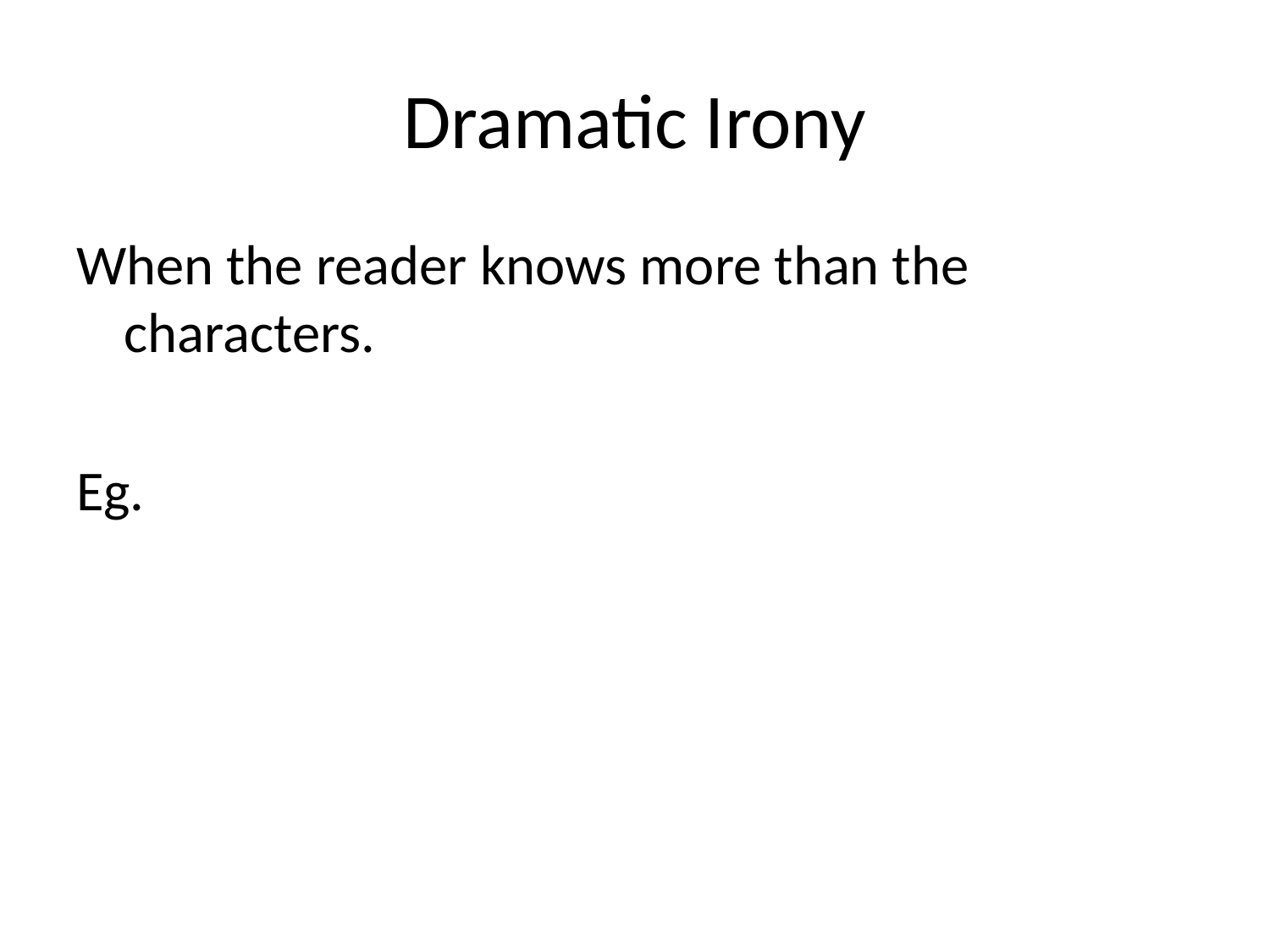

# Dramatic Irony
When the reader knows more than the characters.

Eg.